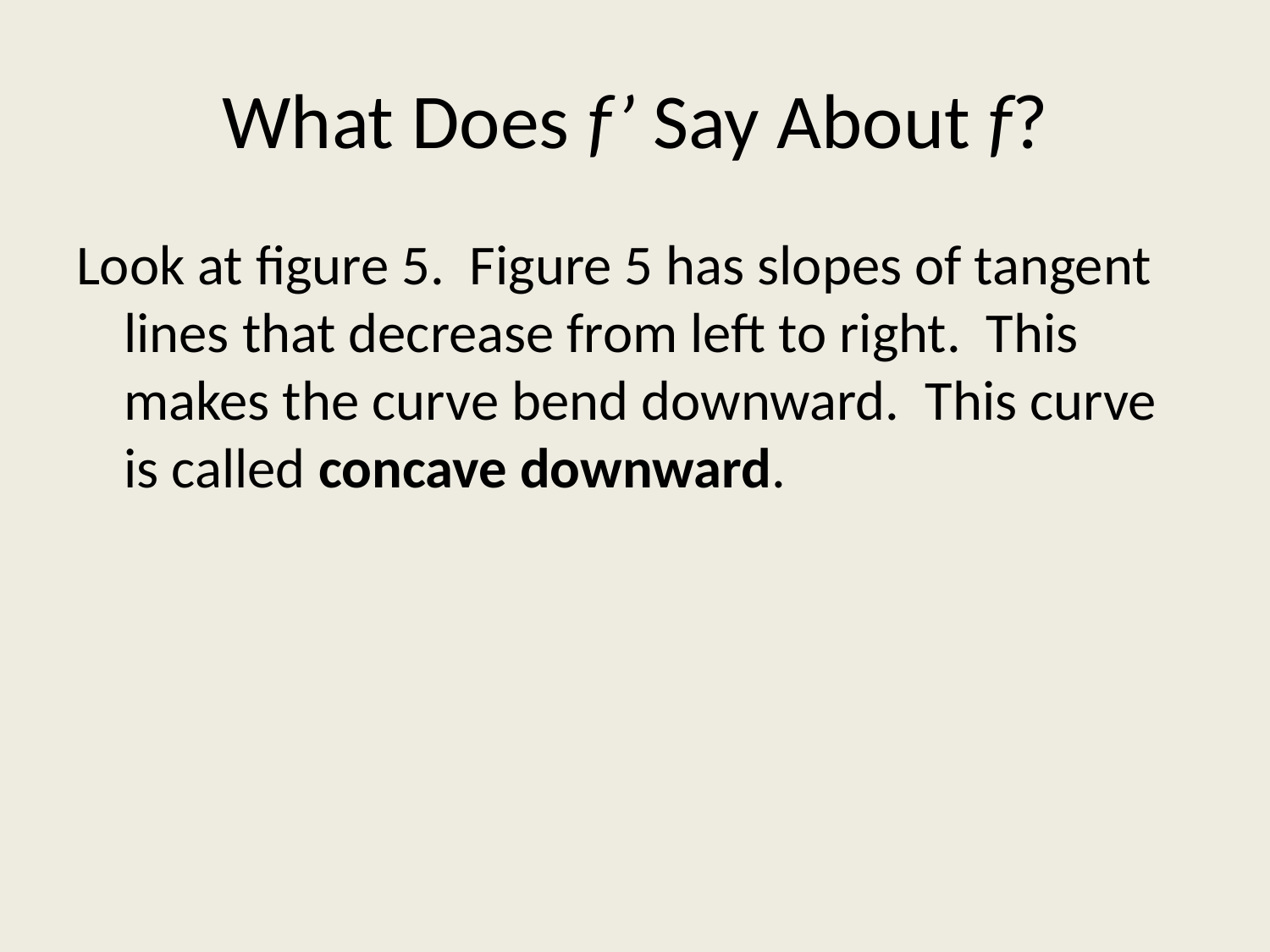

# What Does f’ Say About f?
Look at figure 5.  Figure 5 has slopes of tangent lines that decrease from left to right.  This makes the curve bend downward.  This curve is called concave downward.